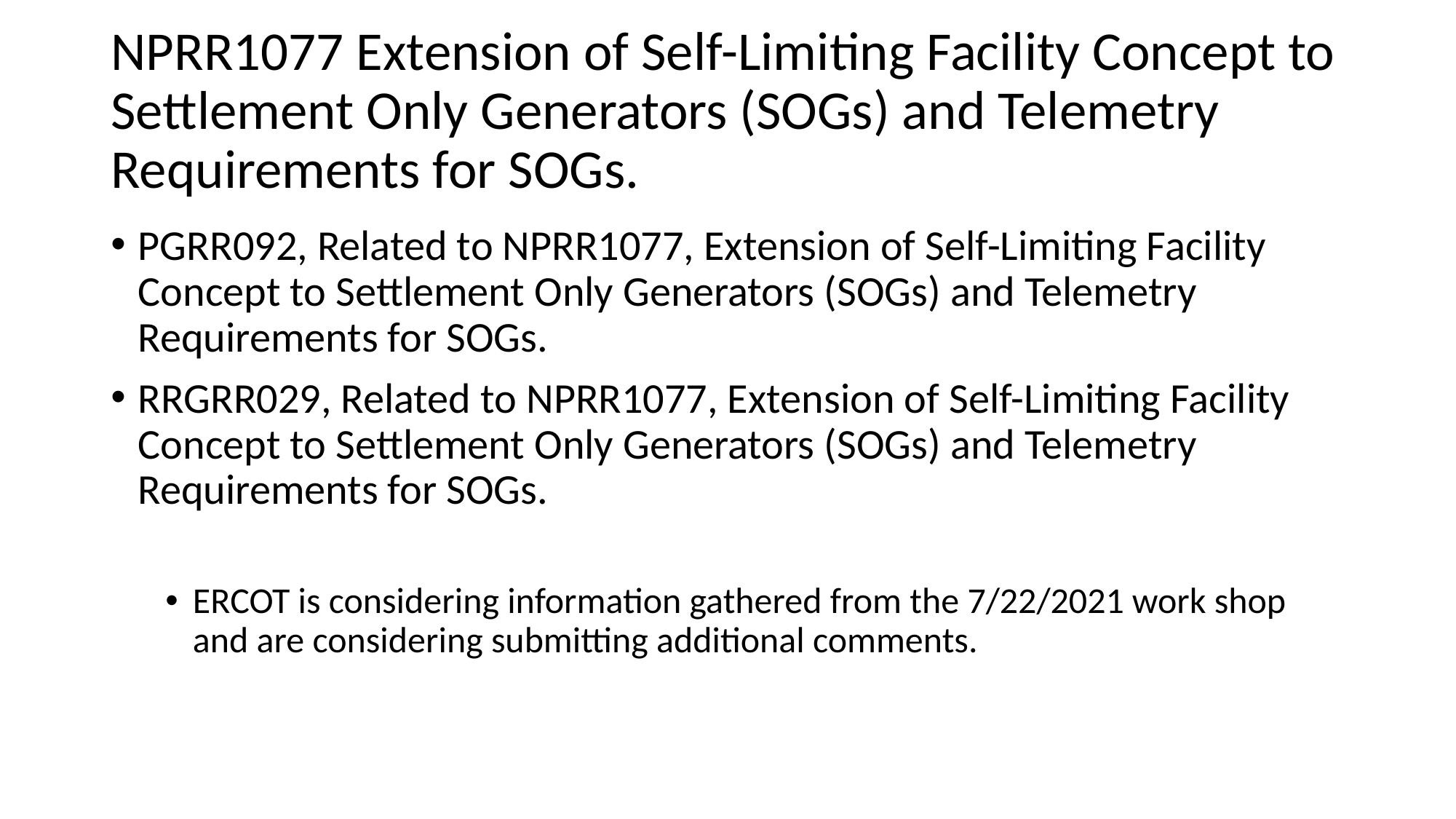

# NPRR1077 Extension of Self-Limiting Facility Concept to Settlement Only Generators (SOGs) and Telemetry Requirements for SOGs.
PGRR092, Related to NPRR1077, Extension of Self-Limiting Facility Concept to Settlement Only Generators (SOGs) and Telemetry Requirements for SOGs.
RRGRR029, Related to NPRR1077, Extension of Self-Limiting Facility Concept to Settlement Only Generators (SOGs) and Telemetry Requirements for SOGs.

ERCOT is considering information gathered from the 7/22/2021 work shop and are considering submitting additional comments.